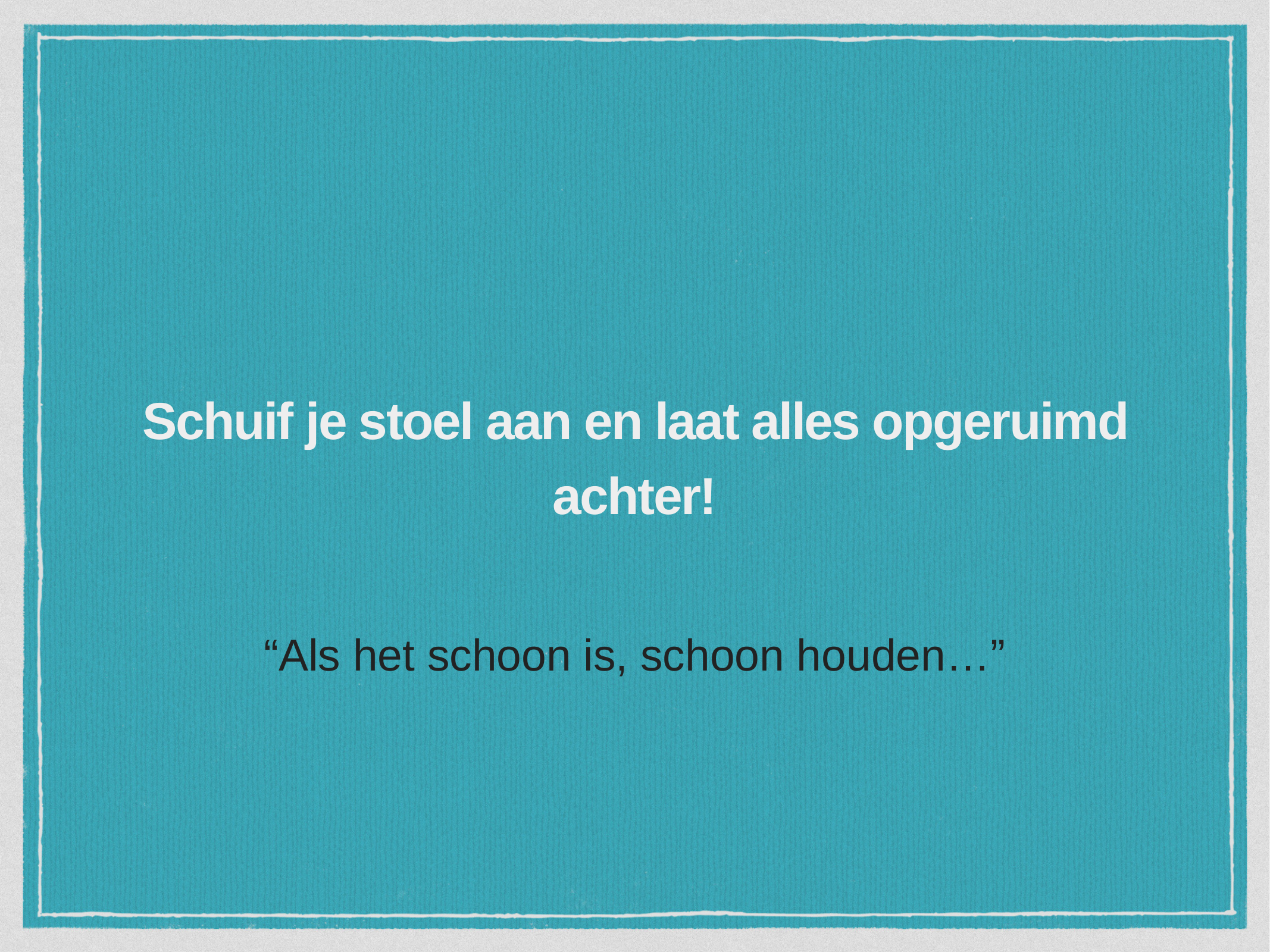

Schuif je stoel aan en laat alles opgeruimd achter!
“Als het schoon is, schoon houden…”